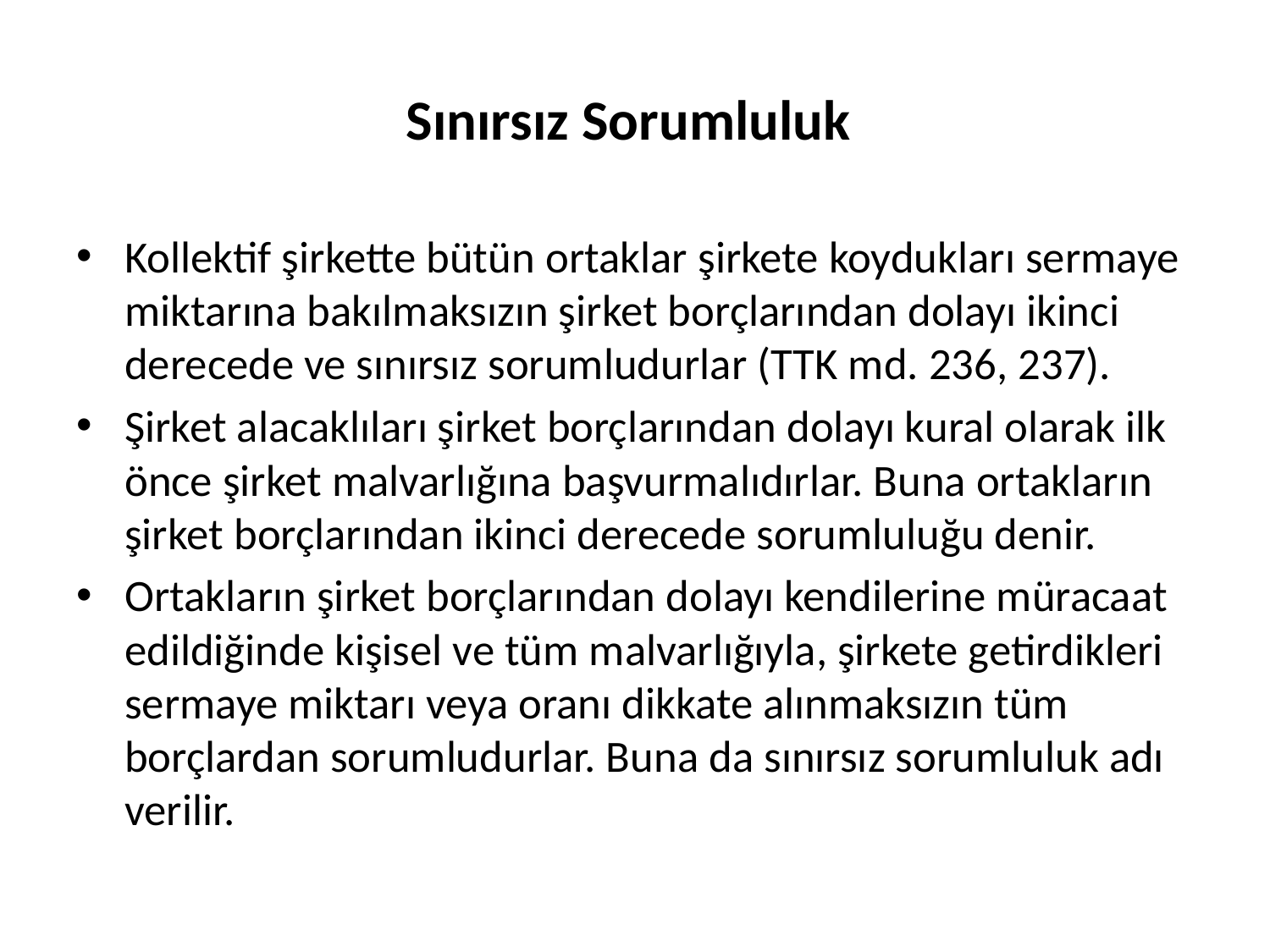

# Sınırsız Sorumluluk
Kollektif şirkette bütün ortaklar şirkete koydukları sermaye miktarına bakılmaksızın şirket borçlarından dolayı ikinci derecede ve sınırsız sorumludurlar (TTK md. 236, 237).
Şirket alacaklıları şirket borçlarından dolayı kural olarak ilk önce şirket malvarlığına başvurmalıdırlar. Buna ortakların şirket borçlarından ikinci derecede sorumluluğu denir.
Ortakların şirket borçlarından dolayı kendilerine müracaat edildiğinde kişisel ve tüm malvarlığıyla, şirkete getirdikleri sermaye miktarı veya oranı dikkate alınmaksızın tüm borçlardan sorumludurlar. Buna da sınırsız sorumluluk adı verilir.